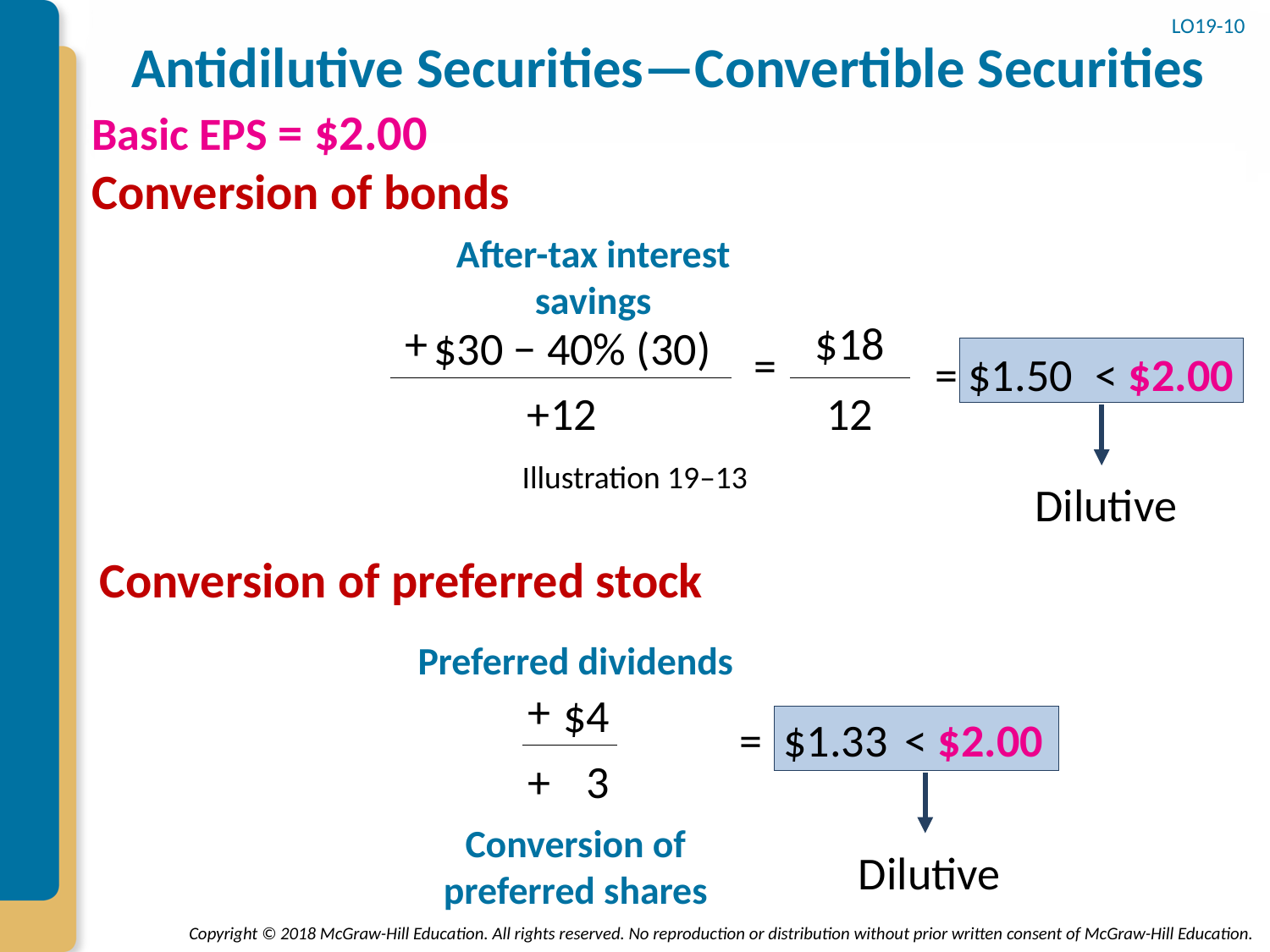

LO19-10
# Antidilutive Securities—Convertible Securities
Basic EPS = $2.00
Conversion of bonds
After-tax interest savings
+
$18
$30 − 40% (30)
=

= $1.50
< $2.00
+
12
12

Illustration 19–13
Dilutive
Conversion of preferred stock
Preferred dividends
+
$4
< $2.00
=  $1.33

+
3
Conversion of
preferred shares
Dilutive